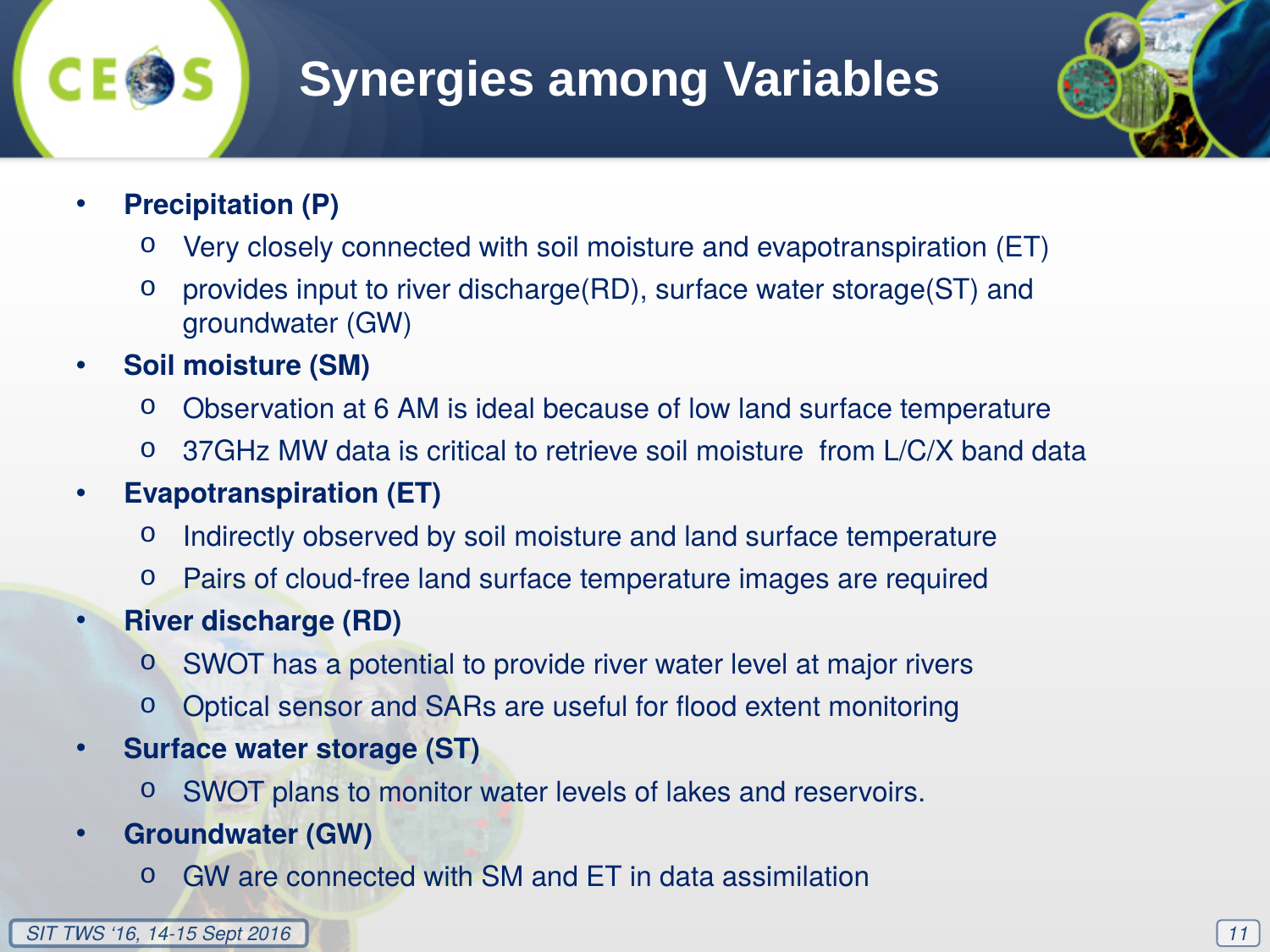

Synergies among Variables
Precipitation (P)
Very closely connected with soil moisture and evapotranspiration (ET)
provides input to river discharge(RD), surface water storage(ST) and groundwater (GW)
Soil moisture (SM)
Observation at 6 AM is ideal because of low land surface temperature
37GHz MW data is critical to retrieve soil moisture  from L/C/X band data
Evapotranspiration (ET)
Indirectly observed by soil moisture and land surface temperature
Pairs of cloud-free land surface temperature images are required
River discharge (RD)
SWOT has a potential to provide river water level at major rivers
Optical sensor and SARs are useful for flood extent monitoring
Surface water storage (ST)
SWOT plans to monitor water levels of lakes and reservoirs.
Groundwater (GW)
GW are connected with SM and ET in data assimilation
11